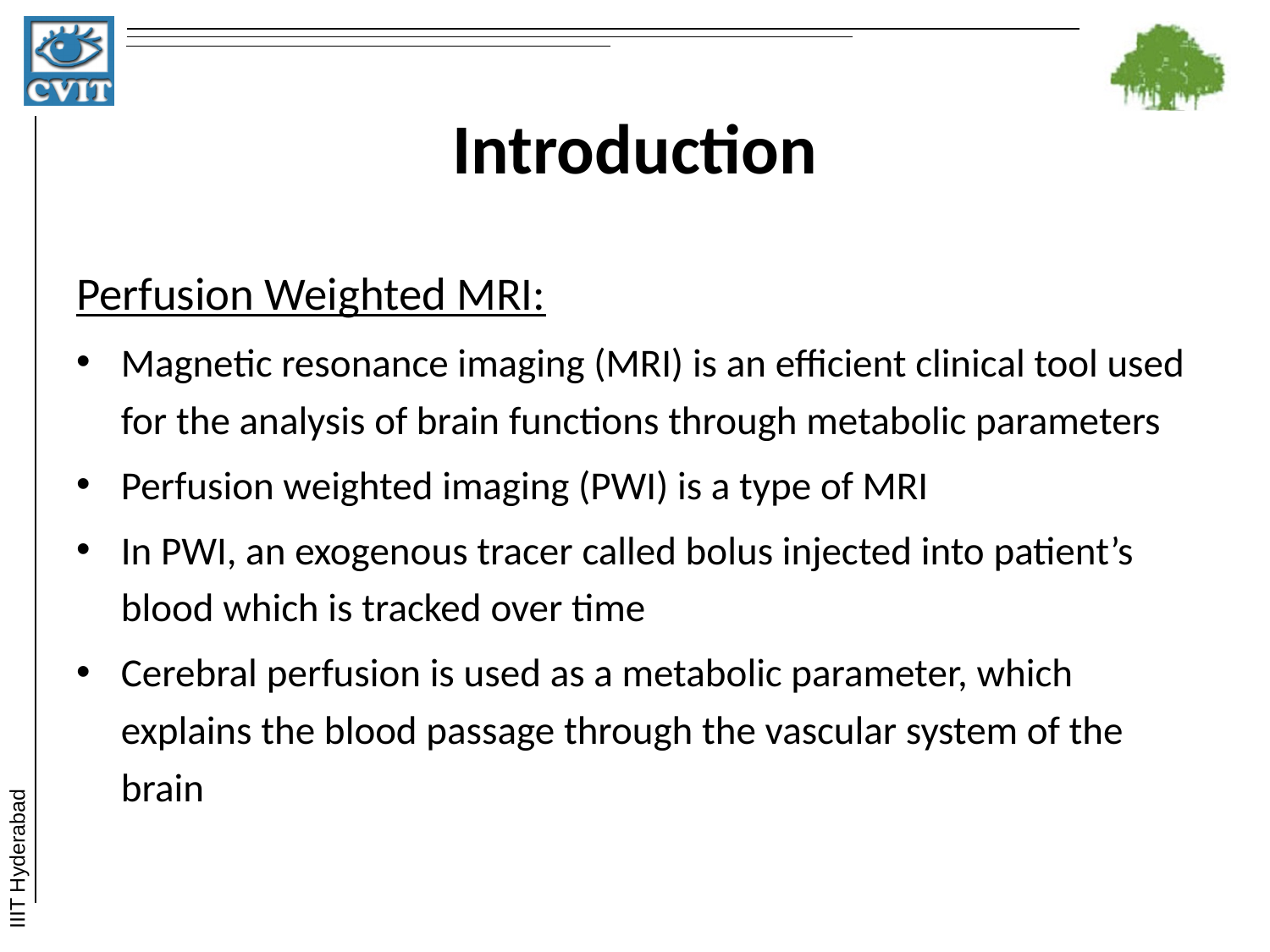

# Introduction
Perfusion Weighted MRI:
Magnetic resonance imaging (MRI) is an efficient clinical tool used for the analysis of brain functions through metabolic parameters
Perfusion weighted imaging (PWI) is a type of MRI
In PWI, an exogenous tracer called bolus injected into patient’s blood which is tracked over time
Cerebral perfusion is used as a metabolic parameter, which explains the blood passage through the vascular system of the brain